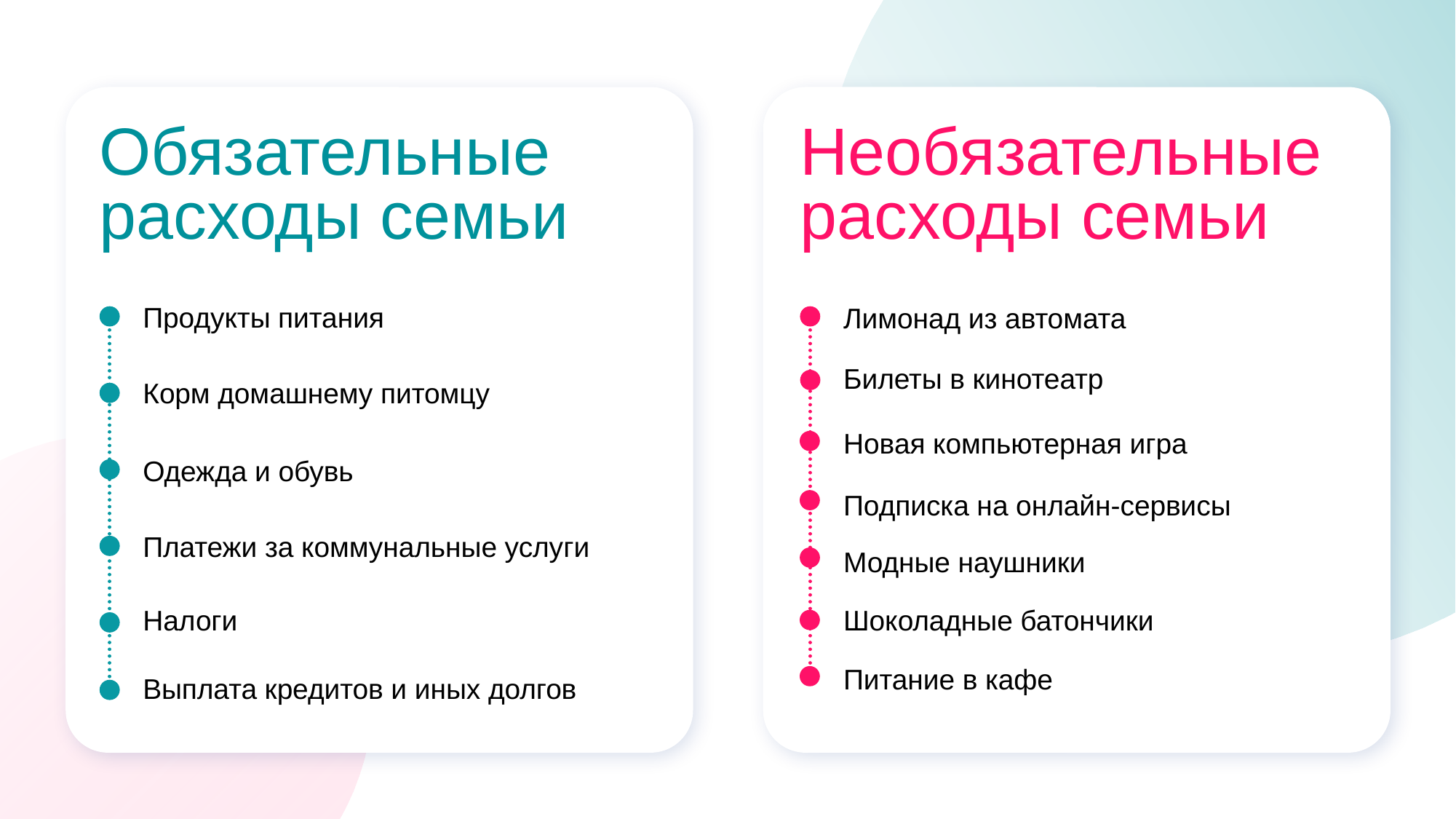

Обязательные расходы семьи
Необязательные расходы семьи
Продукты питания

Корм домашнему питомцу
Одежда и обувь
Платежи за коммунальные услуги
Налоги
Выплата кредитов и иных долгов
Лимонад из автомата

Билеты в кинотеатр
Новая компьютерная игра
Подписка на онлайн-сервисы
Модные наушники

Шоколадные батончики

Питание в кафе